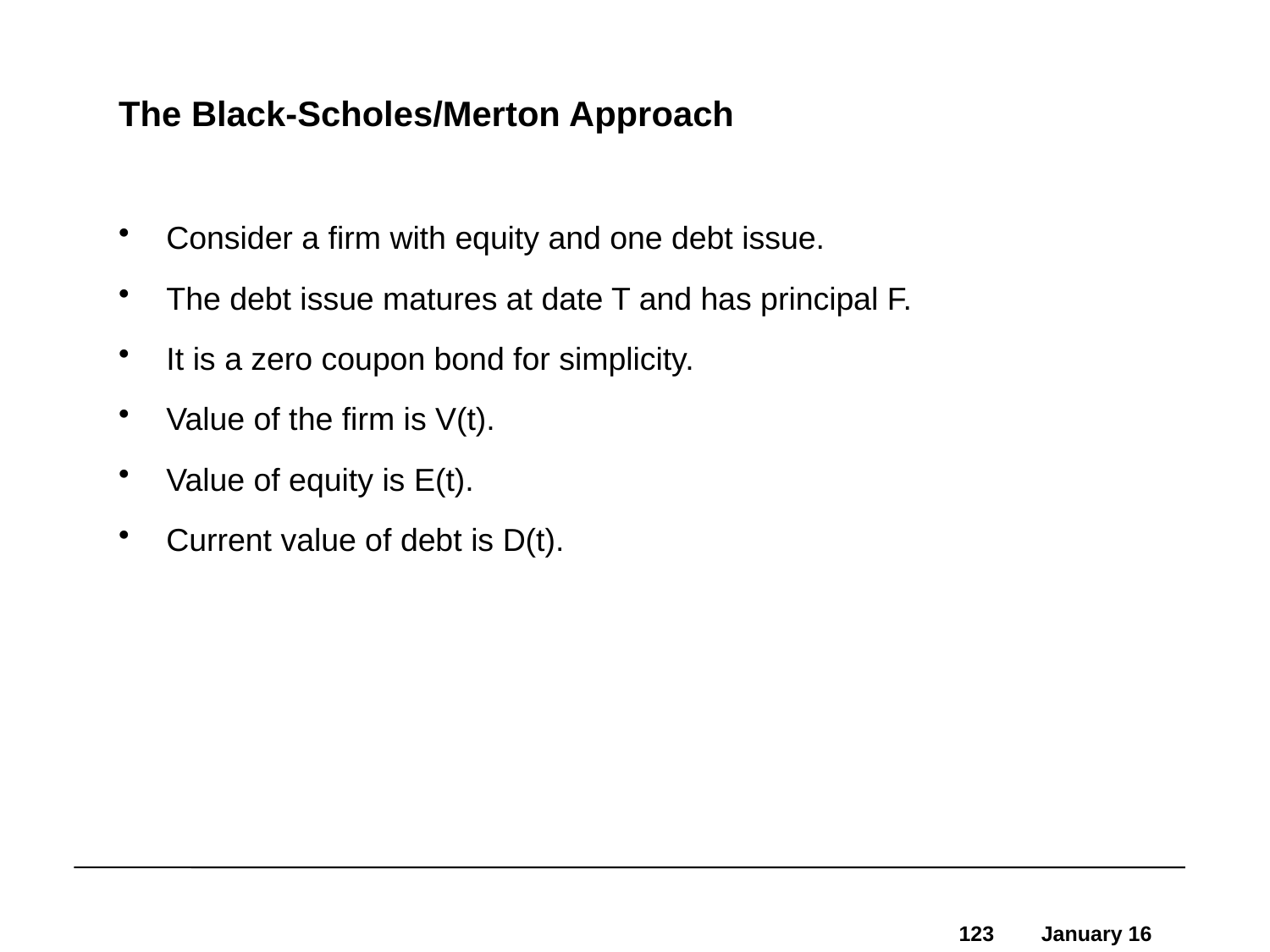

# The Black-Scholes/Merton Approach
Consider a firm with equity and one debt issue.
The debt issue matures at date T and has principal F.
It is a zero coupon bond for simplicity.
Value of the firm is V(t).
Value of equity is E(t).
Current value of debt is D(t).